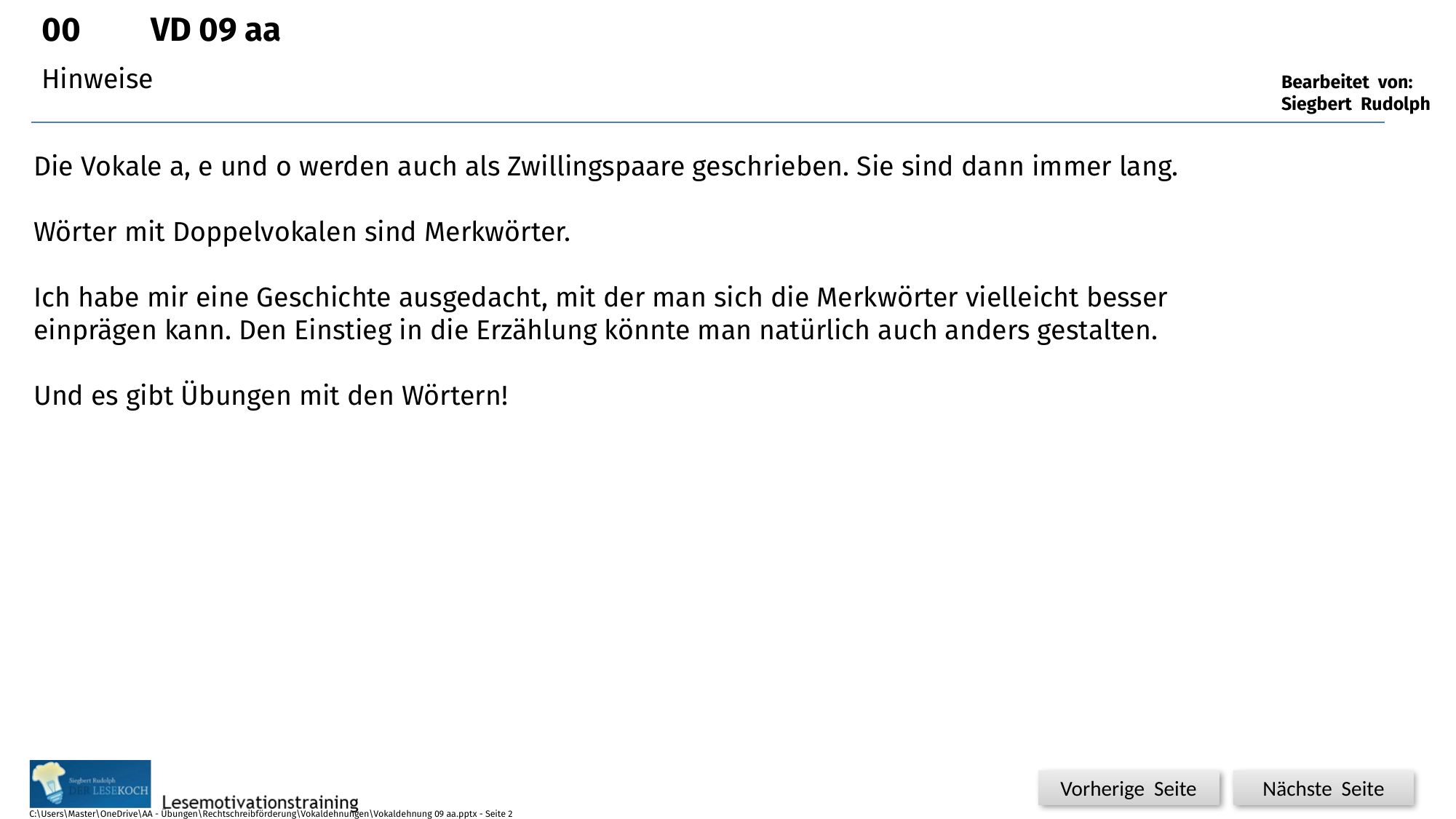

00	VD 09 aa
Hinweise
Die Vokale a, e und o werden auch als Zwillingspaare geschrieben. Sie sind dann immer lang.

Wörter mit Doppelvokalen sind Merkwörter.

Ich habe mir eine Geschichte ausgedacht, mit der man sich die Merkwörter vielleicht besser einprägen kann. Den Einstieg in die Erzählung könnte man natürlich auch anders gestalten.

Und es gibt Übungen mit den Wörtern!
C:\Users\Master\OneDrive\AA - Übungen\Rechtschreibförderung\Vokaldehnungen\Vokaldehnung 09 aa.pptx - Seite 2